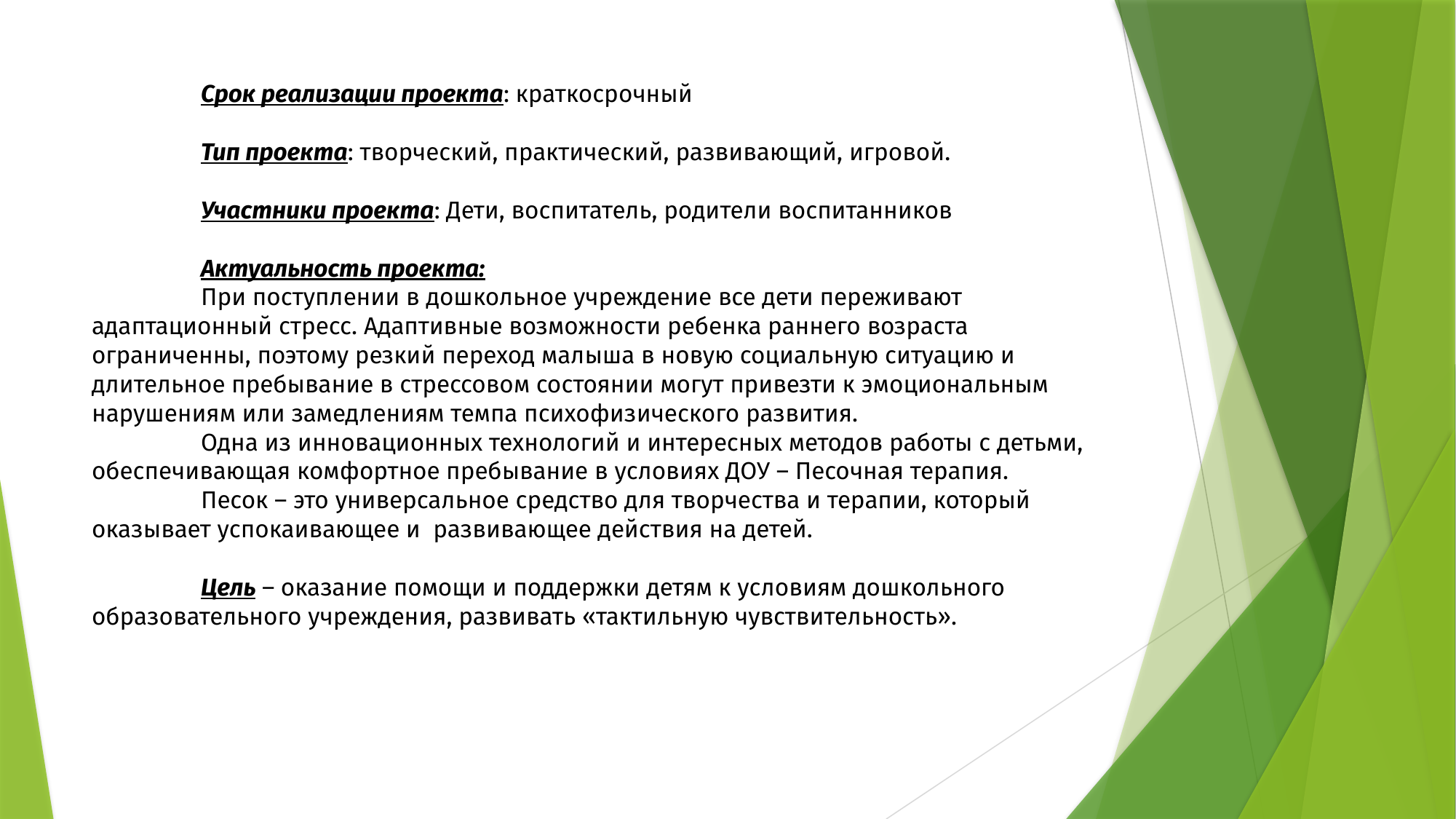

# Срок реализации проекта: краткосрочный Тип проекта: творческий, практический, развивающий, игровой. Участники проекта: Дети, воспитатель, родители воспитанников Актуальность проекта: При поступлении в дошкольное учреждение все дети переживают адаптационный стресс. Адаптивные возможности ребенка раннего возраста ограниченны, поэтому резкий переход малыша в новую социальную ситуацию и длительное пребывание в стрессовом состоянии могут привезти к эмоциональным нарушениям или замедлениям темпа психофизического развития. Одна из инновационных технологий и интересных методов работы с детьми, обеспечивающая комфортное пребывание в условиях ДОУ – Песочная терапия. Песок – это универсальное средство для творчества и терапии, который оказывает успокаивающее и  развивающее действия на детей. Цель – оказание помощи и поддержки детям к условиям дошкольного образовательного учреждения, развивать «тактильную чувствительность».